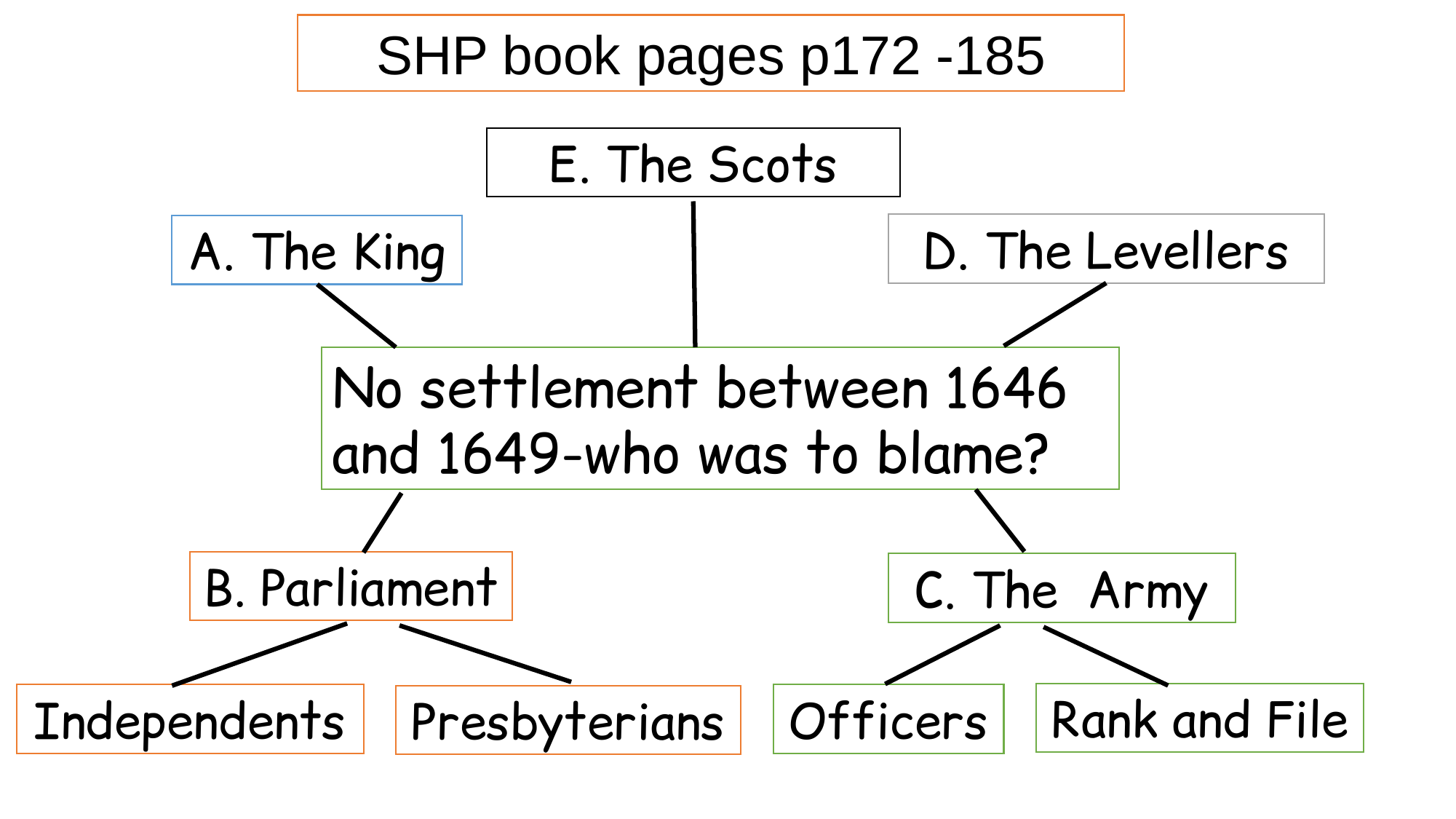

SHP book pages p172 -185
E. The Scots
D. The Levellers
A. The King
No settlement between 1646 and 1649-who was to blame?
B. Parliament
C. The  Army
Rank and File
Officers
Independents
Presbyterians